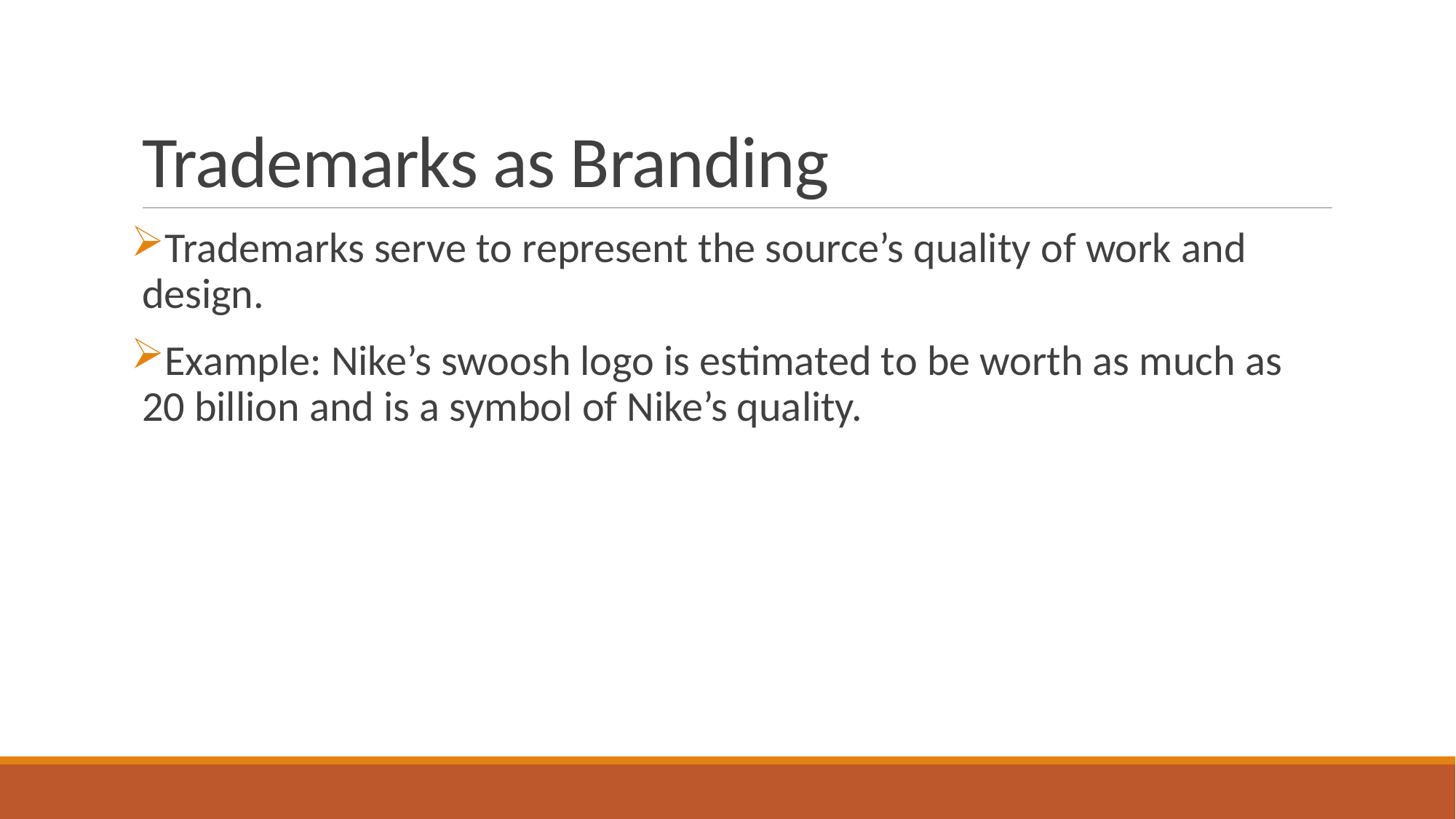

# Trademarks as Branding
Trademarks serve to represent the source’s quality of work and design.
Example: Nike’s swoosh logo is estimated to be worth as much as 20 billion and is a symbol of Nike’s quality.